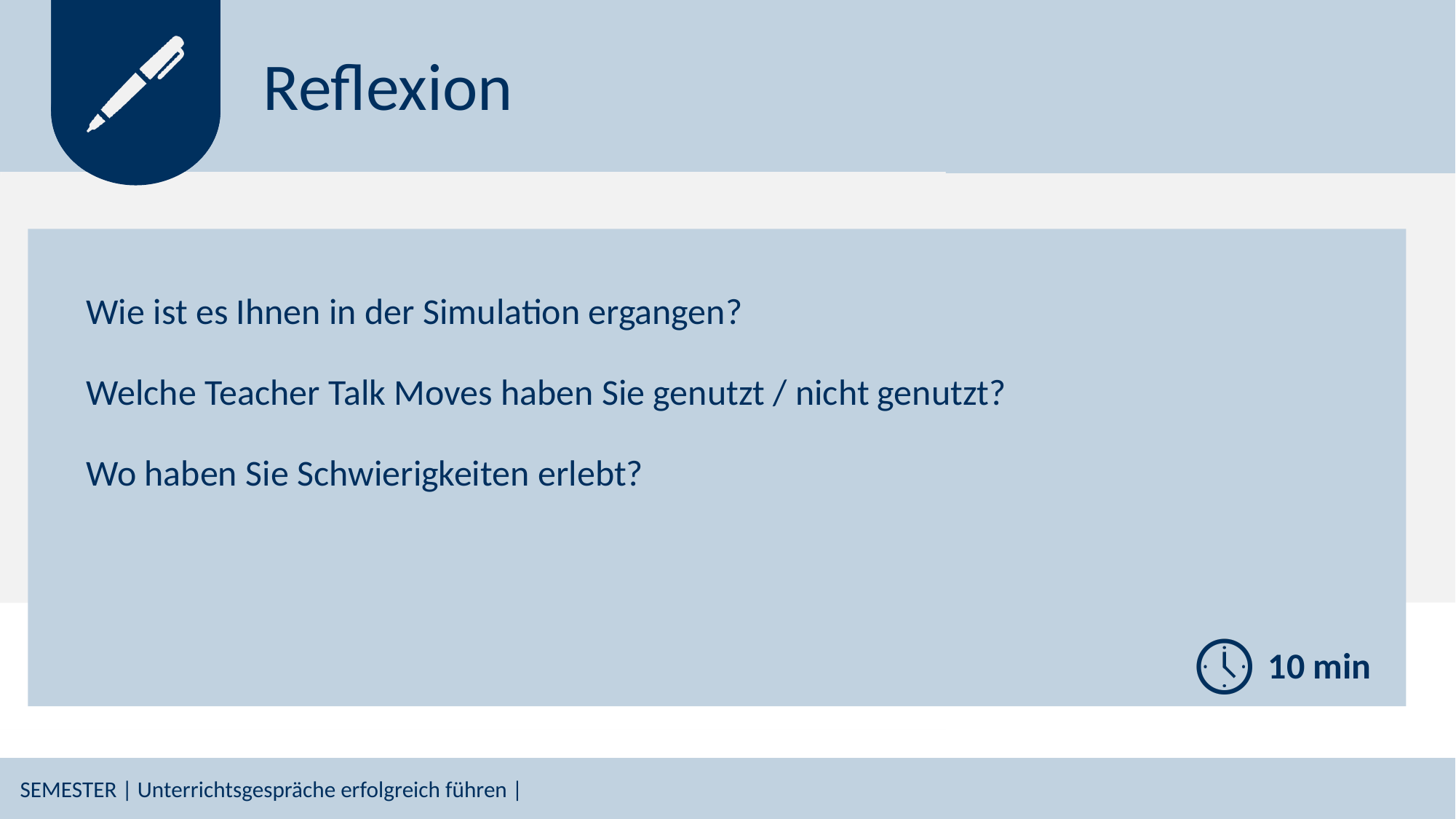

# Reflexion
Wie ist es Ihnen in der Simulation ergangen?
Welche Teacher Talk Moves haben Sie genutzt / nicht genutzt?
Wo haben Sie Schwierigkeiten erlebt?

10 min
SEMESTER | Unterrichtsgespräche erfolgreich führen |